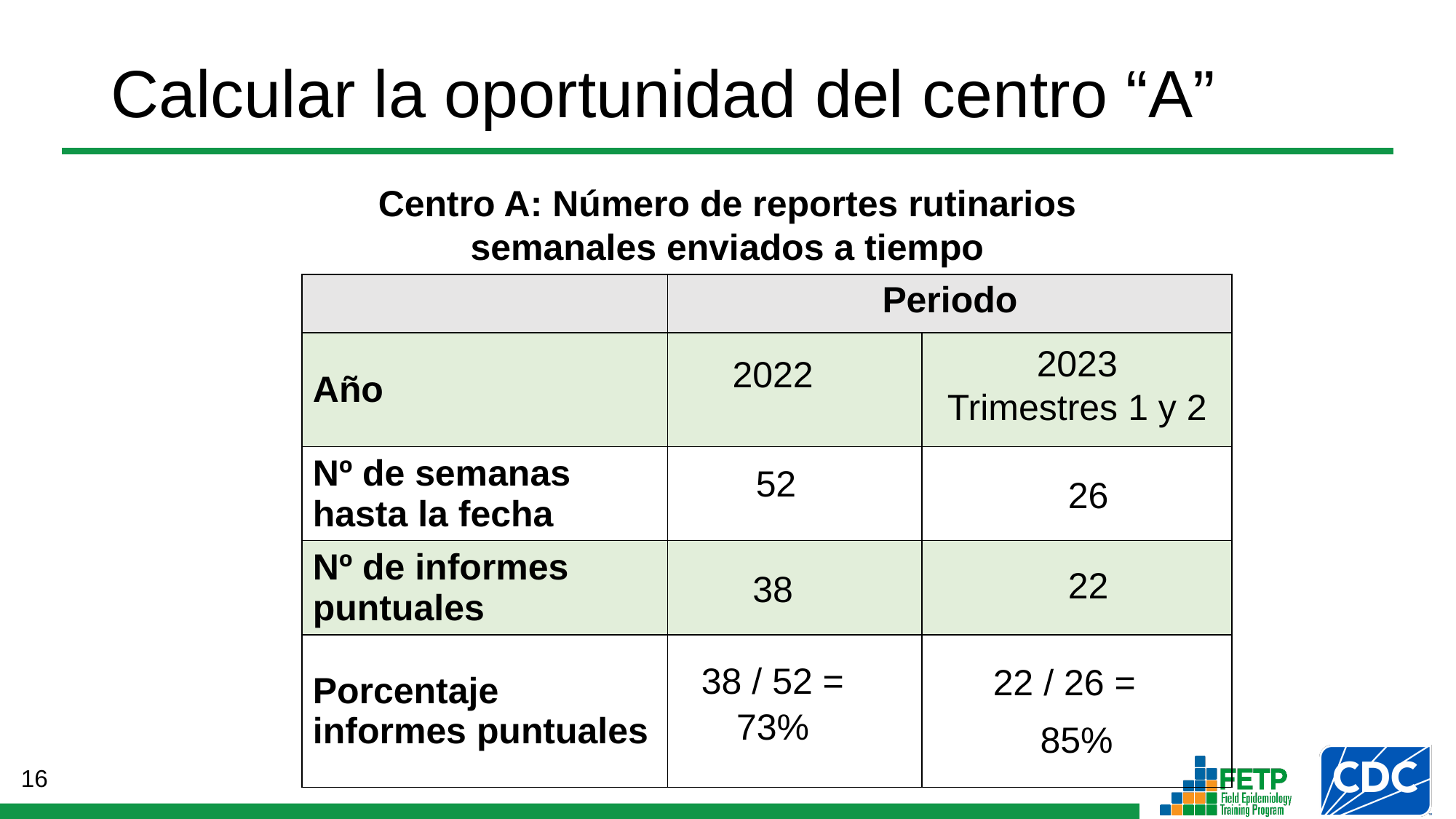

# Calcular la oportunidad del centro “A”
Centro A: Número de reportes rutinarios semanales enviados a tiempo

|  | Periodo |  |
| --- | --- | --- |
| Año |  |  |
| Nº de semanas hasta la fecha |  |  |
| Nº de informes puntuales |  |  |
| Porcentaje informes puntuales |  |  |
2023
Trimestres 1 y 2
2022
52
26
22
38
38 / 52 =
22 / 26 =
73%
85%